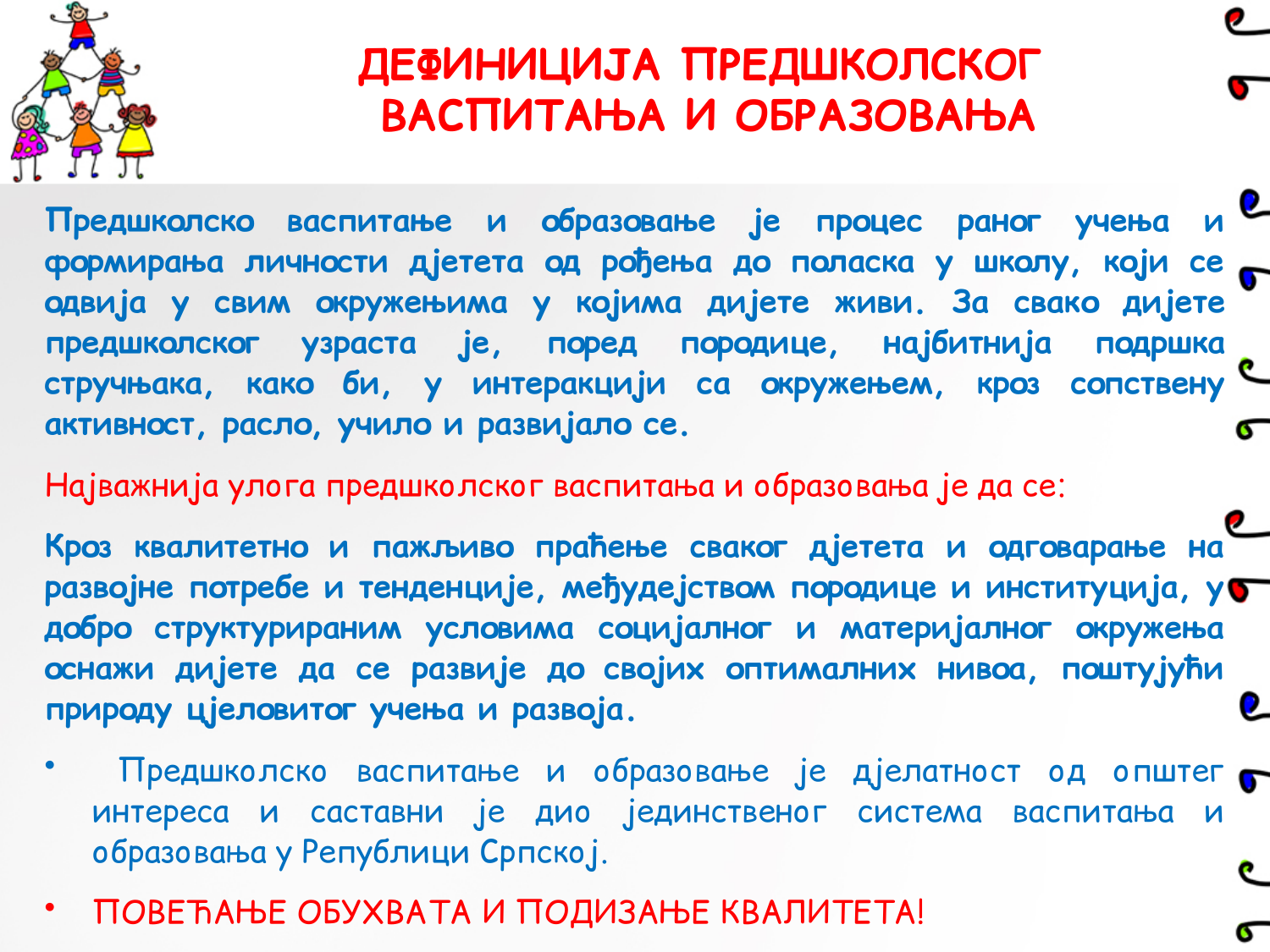

# ДЕФИНИЦИЈА ПРЕДШКОЛСКОГ ВАСПИТАЊА И ОБРАЗОВАЊА
Предшколско васпитање и образовање је процес раног учења и формирања личности дјетета од рођења до поласка у школу, који се одвија у свим окружењима у којима дијете живи. За свако дијете предшколског узраста је, поред породице, најбитнија подршка стручњака, како би, у интеракцији са окружењем, кроз сопствену активност, расло, учило и развијало се.
Најважнија улога предшколског васпитања и образовања је да се:
Кроз квалитетно и пажљиво праћење сваког дјетета и одговарање на развојне потребе и тенденције, међудејством породице и институција, у добро структурираним условима социјалног и материјалног окружења оснажи дијете да се развије до својих оптималних нивоа, поштујући природу цјеловитог учења и развоја.
 Предшколско васпитање и образовање је дјелатност од општег интереса и саставни је дио јединственог система васпитања и образовања у Републици Српској.
ПОВЕЋАЊЕ ОБУХВАТА И ПОДИЗАЊЕ КВАЛИТЕТА!